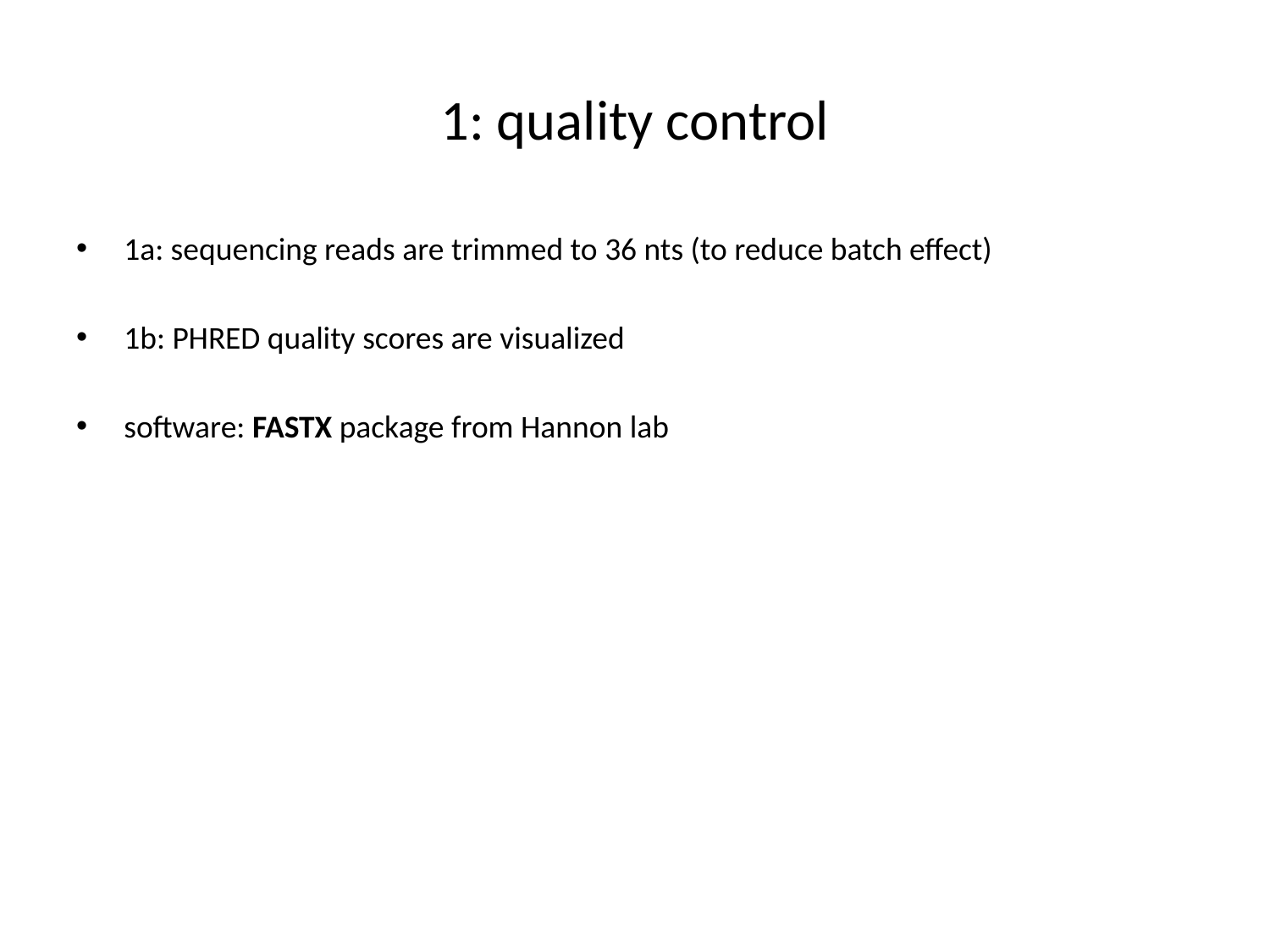

# 1: quality control
1a: sequencing reads are trimmed to 36 nts (to reduce batch effect)

1b: PHRED quality scores are visualized

software: FASTX package from Hannon lab